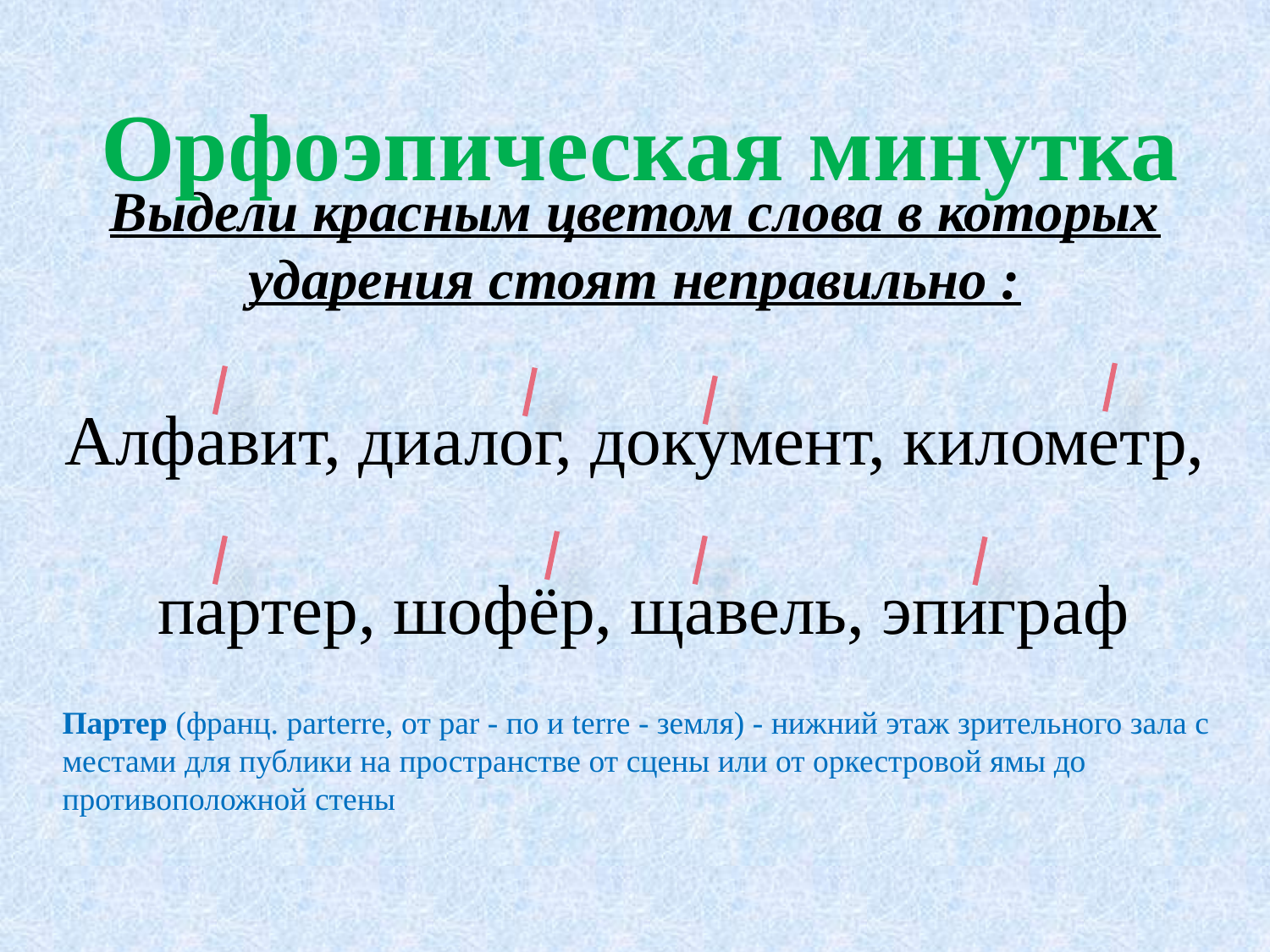

Орфоэпическая минутка
Выдели красным цветом слова в которых ударения стоят неправильно :

Алфавит, диалог, документ, километр,

 партер, шофёр, щавель, эпиграф
Партер (франц. parterre, от par - по и terre - земля) - нижний этаж зрительного зала с местами для публики на пространстве от сцены или от оркестровой ямы до противоположной стены